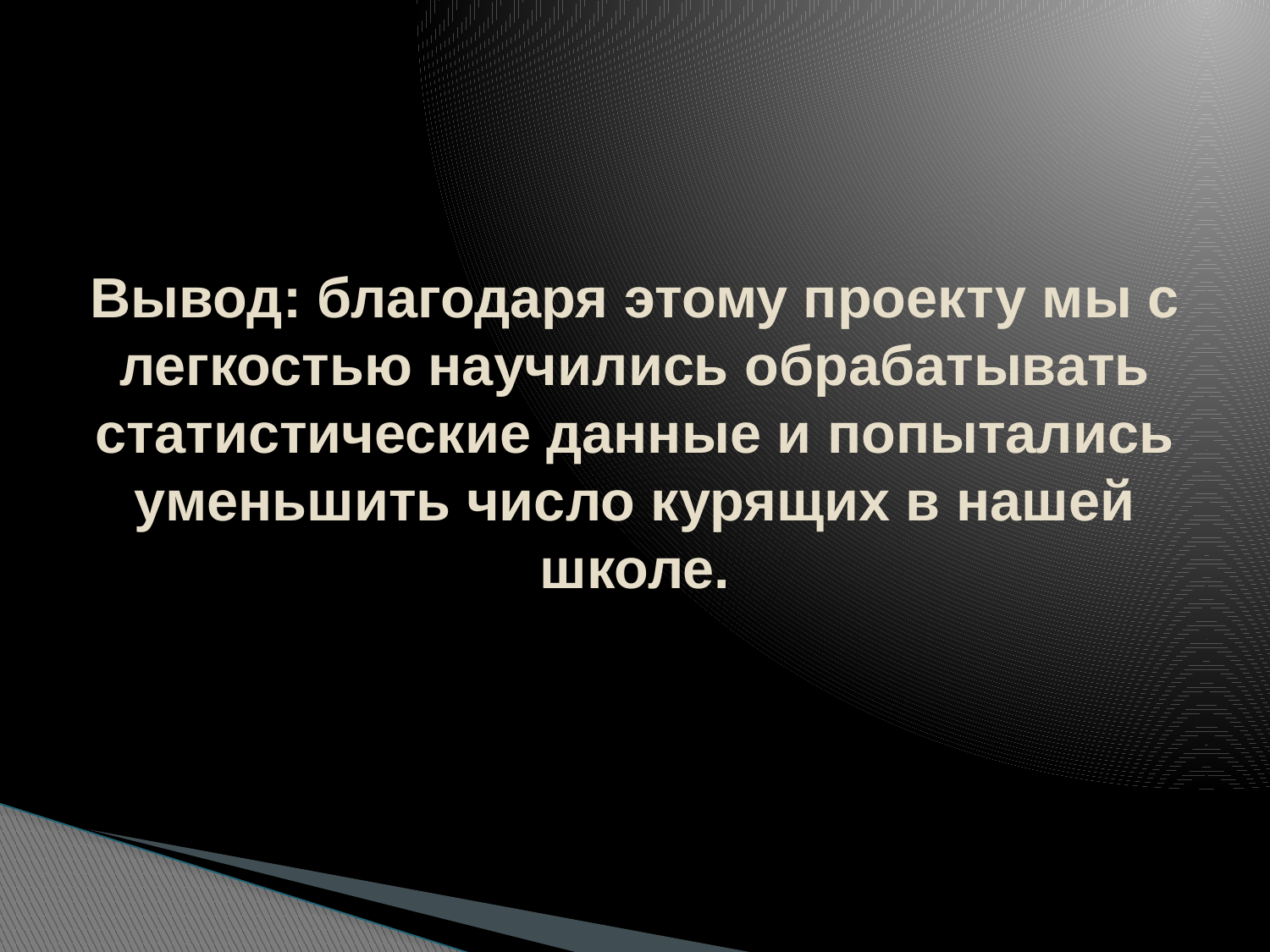

# Вывод: благодаря этому проекту мы с легкостью научились обрабатывать статистические данные и попытались уменьшить число курящих в нашей школе.